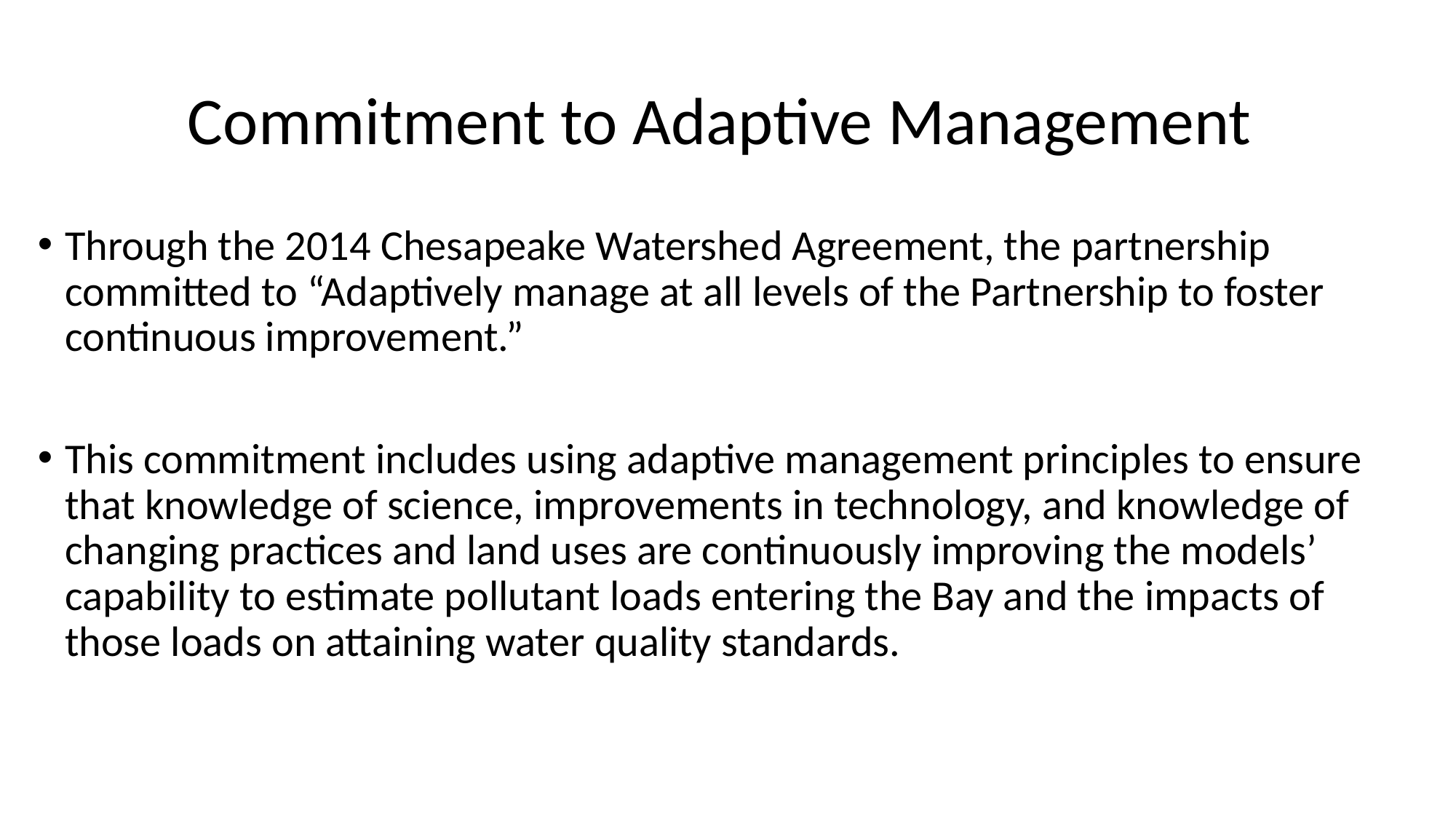

# Commitment to Adaptive Management
Through the 2014 Chesapeake Watershed Agreement, the partnership committed to “Adaptively manage at all levels of the Partnership to foster continuous improvement.”

This commitment includes using adaptive management principles to ensure that knowledge of science, improvements in technology, and knowledge of changing practices and land uses are continuously improving the models’ capability to estimate pollutant loads entering the Bay and the impacts of those loads on attaining water quality standards.